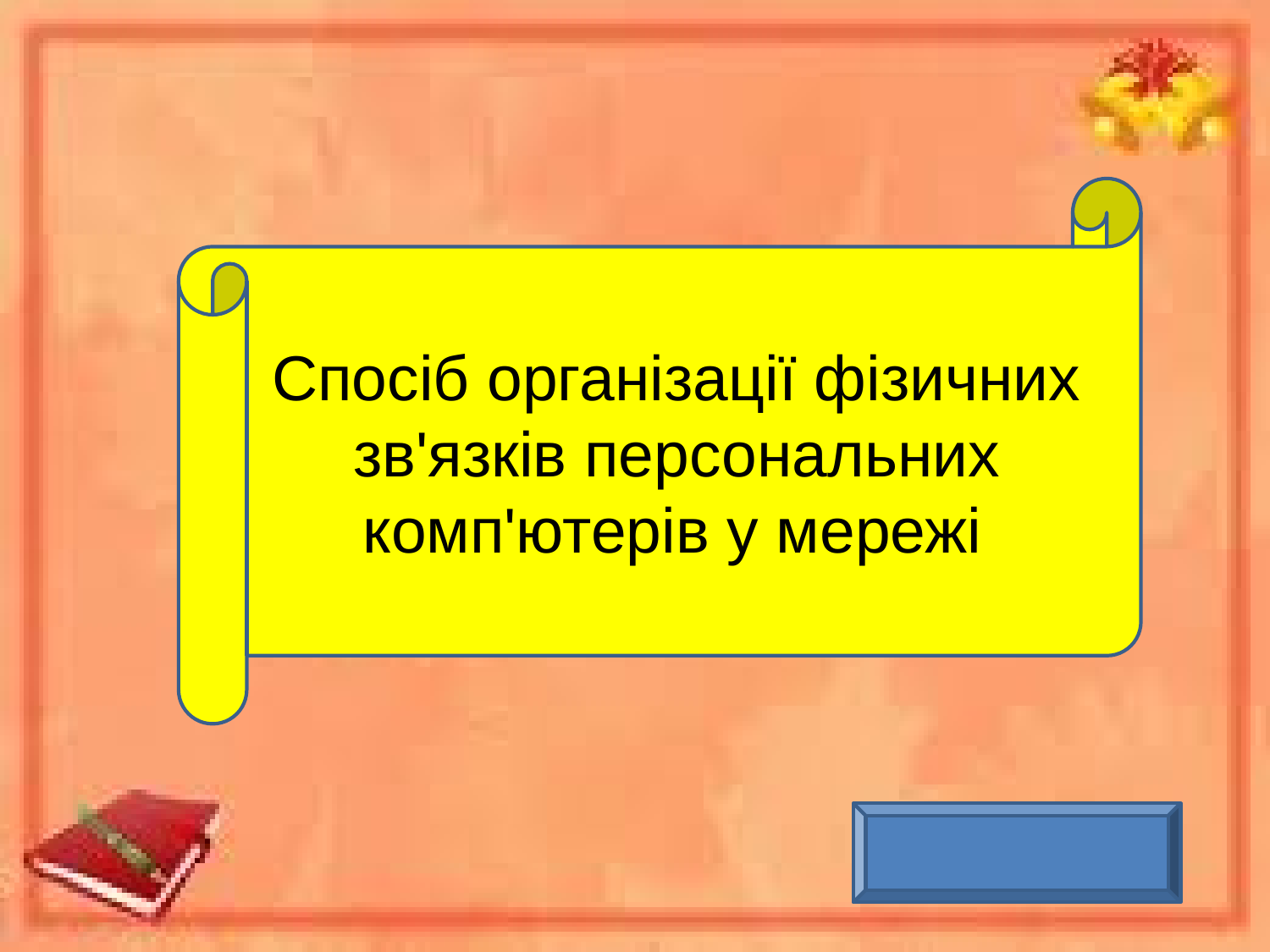

Спосіб організації фізичних зв'язків персональних комп'ютерів у мережі